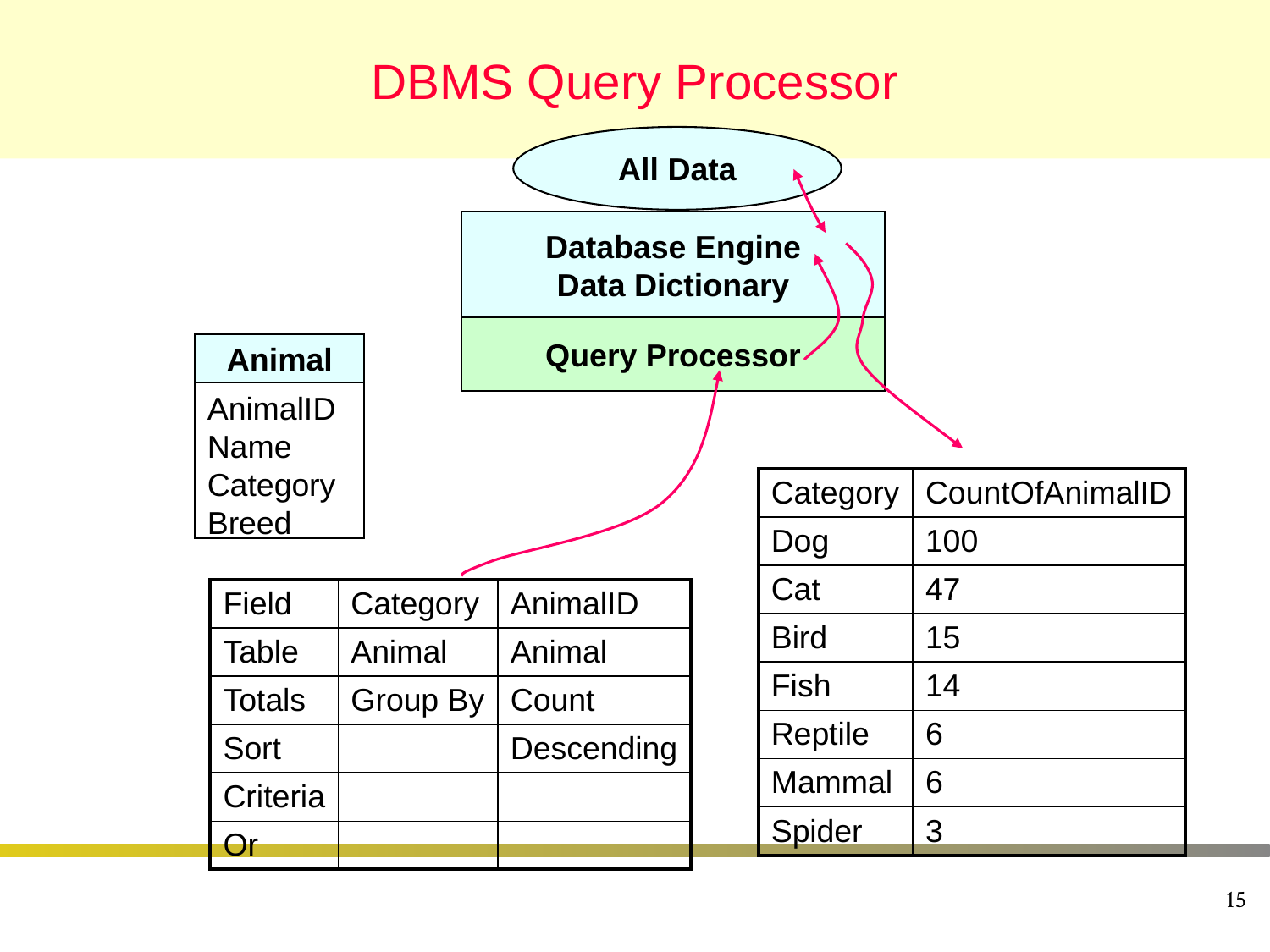

# DBMS Query Processor
All Data

Database Engine
Data Dictionary

Query Processor
Animal

AnimalID
Name
Category
Breed
| Category | CountOfAnimalID |
| --- | --- |
| Dog | 100 |
| Cat | 47 |
| Bird | 15 |
| Fish | 14 |
| Reptile | 6 |
| Mammal | 6 |
| Spider | 3 |
| Field | Category | AnimalID |
| --- | --- | --- |
| Table | Animal | Animal |
| Totals | Group By | Count |
| Sort |  | Descending |
| Criteria |  |  |
| Or |  |  |
15